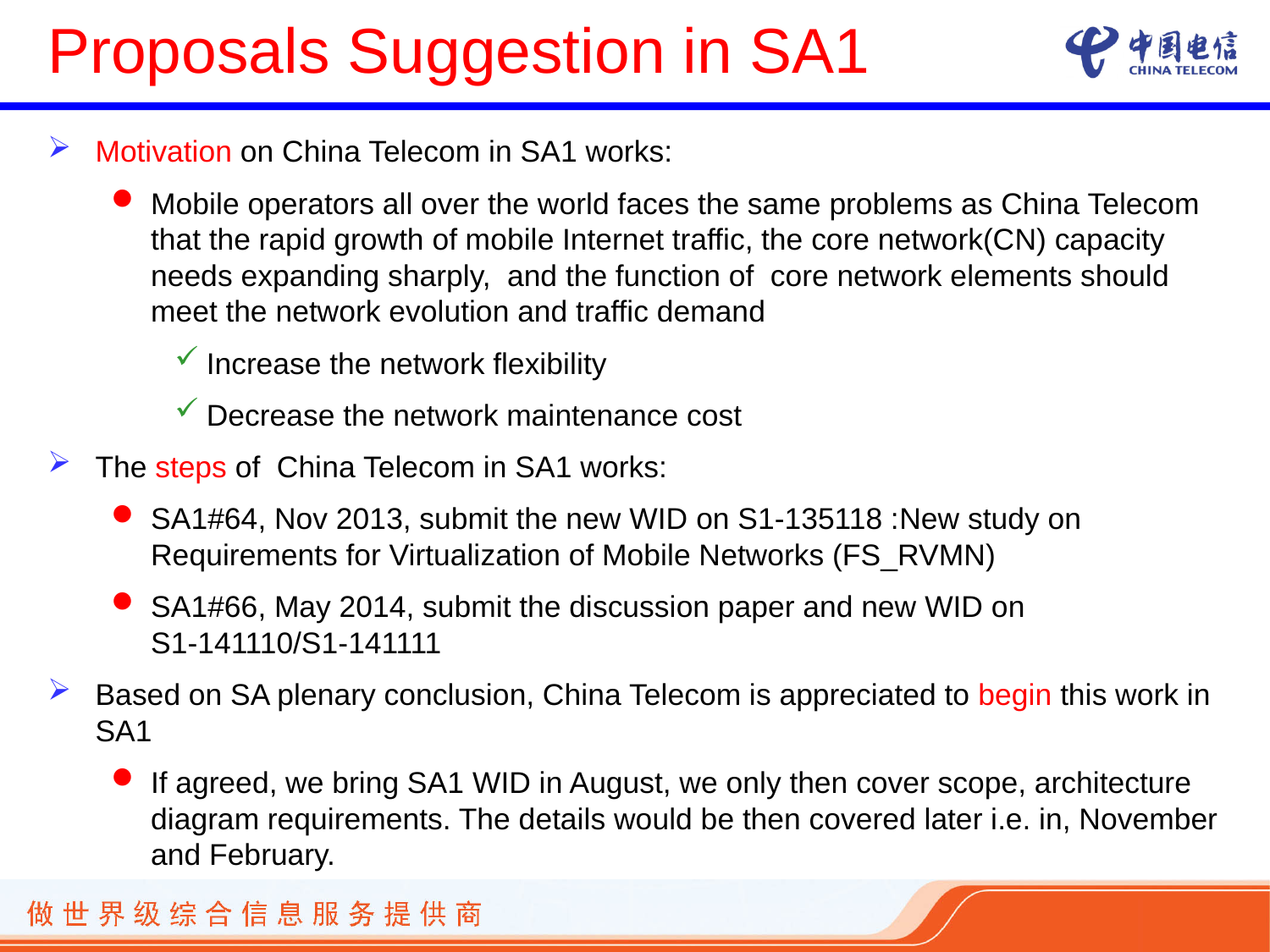

# Proposals Suggestion in SA1
Motivation on China Telecom in SA1 works:
Mobile operators all over the world faces the same problems as China Telecom that the rapid growth of mobile Internet traffic, the core network(CN) capacity needs expanding sharply,  and the function of  core network elements should meet the network evolution and traffic demand
Increase the network flexibility
Decrease the network maintenance cost
The steps of  China Telecom in SA1 works:
SA1#64, Nov 2013, submit the new WID on S1-135118 :New study on Requirements for Virtualization of Mobile Networks (FS_RVMN)
SA1#66, May 2014, submit the discussion paper and new WID on S1-141110/S1-141111
Based on SA plenary conclusion, China Telecom is appreciated to begin this work in SA1
If agreed, we bring SA1 WID in August, we only then cover scope, architecture diagram requirements. The details would be then covered later i.e. in, November and February.